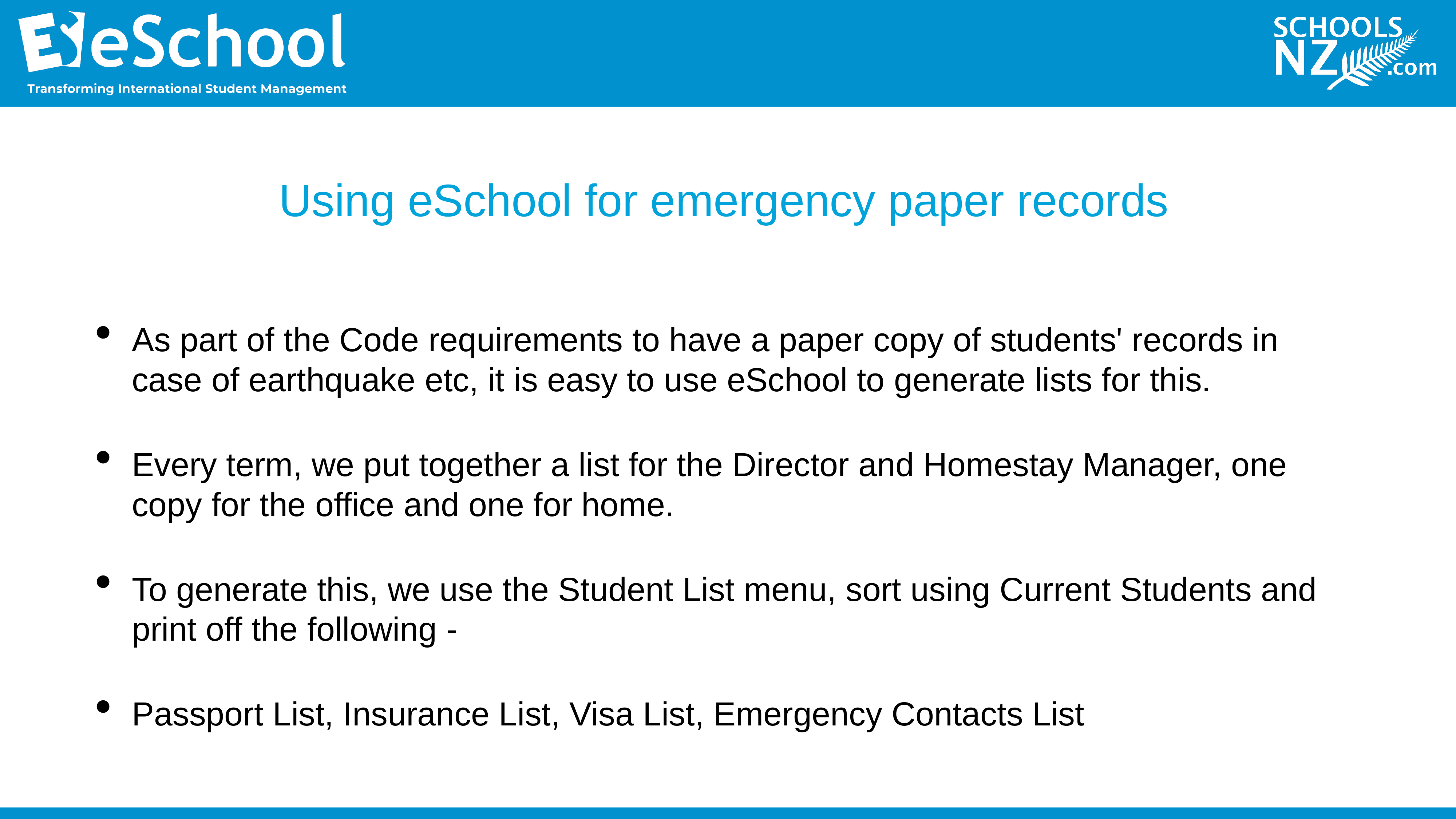

# Using eSchool for emergency paper records
As part of the Code requirements to have a paper copy of students' records in case of earthquake etc, it is easy to use eSchool to generate lists for this.
Every term, we put together a list for the Director and Homestay Manager, one copy for the office and one for home.
To generate this, we use the Student List menu, sort using Current Students and print off the following -
Passport List, Insurance List, Visa List, Emergency Contacts List